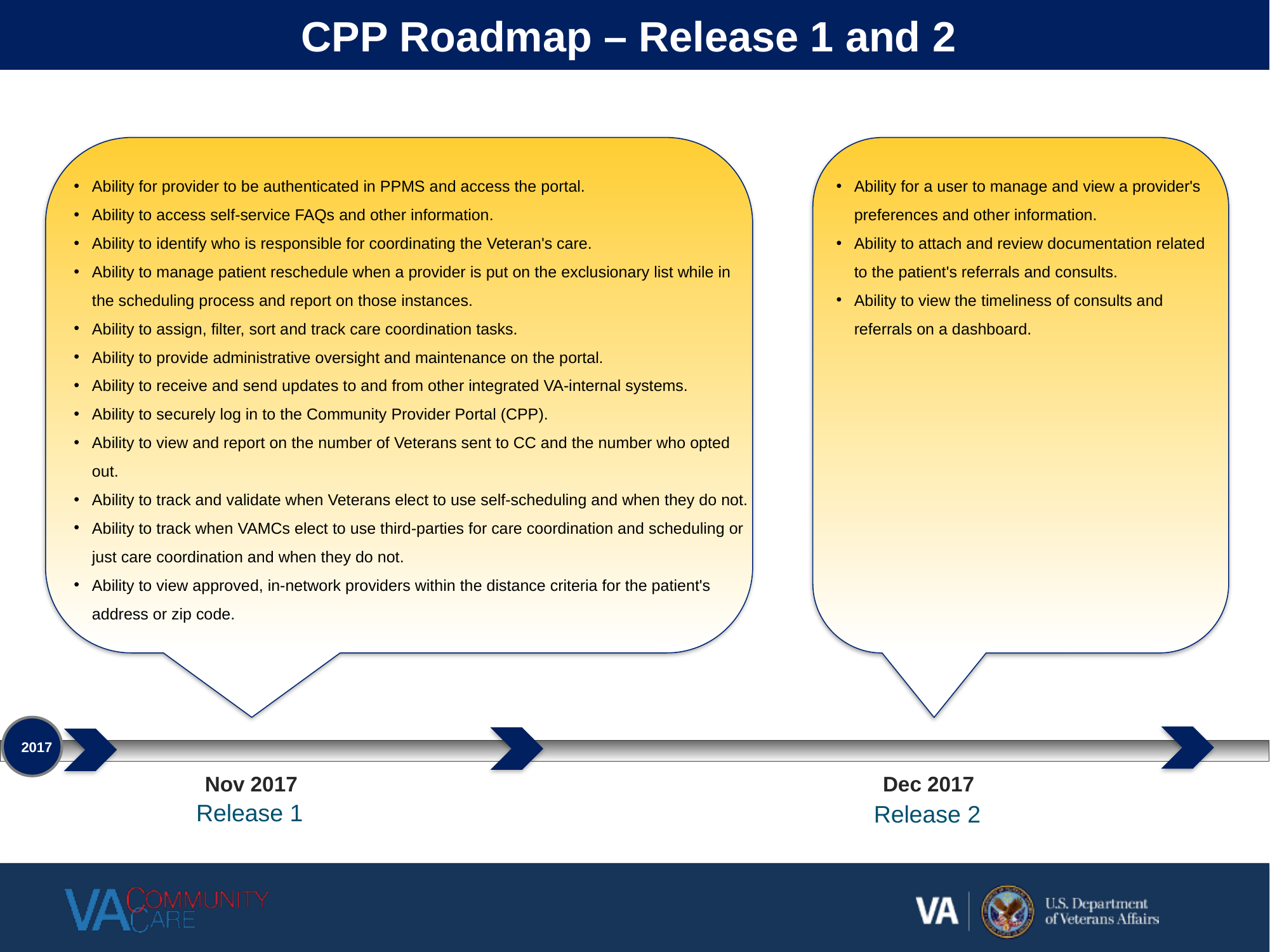

CPP Roadmap – Release 1 and 2

Ability for a user to manage and view a provider's preferences and other information.
Ability to attach and review documentation related to the patient's referrals and consults.
Ability to view the timeliness of consults and referrals on a dashboard.

Ability for provider to be authenticated in PPMS and access the portal.
Ability to access self-service FAQs and other information.
Ability to identify who is responsible for coordinating the Veteran's care.
Ability to manage patient reschedule when a provider is put on the exclusionary list while in the scheduling process and report on those instances.
Ability to assign, filter, sort and track care coordination tasks.
Ability to provide administrative oversight and maintenance on the portal.
Ability to receive and send updates to and from other integrated VA-internal systems.
Ability to securely log in to the Community Provider Portal (CPP).
Ability to view and report on the number of Veterans sent to CC and the number who opted out.
Ability to track and validate when Veterans elect to use self-scheduling and when they do not.
Ability to track when VAMCs elect to use third-parties for care coordination and scheduling or just care coordination and when they do not.
Ability to view approved, in-network providers within the distance criteria for the patient's address or zip code.

2017

Nov 2017
Dec 2017
Release 1
Release 2